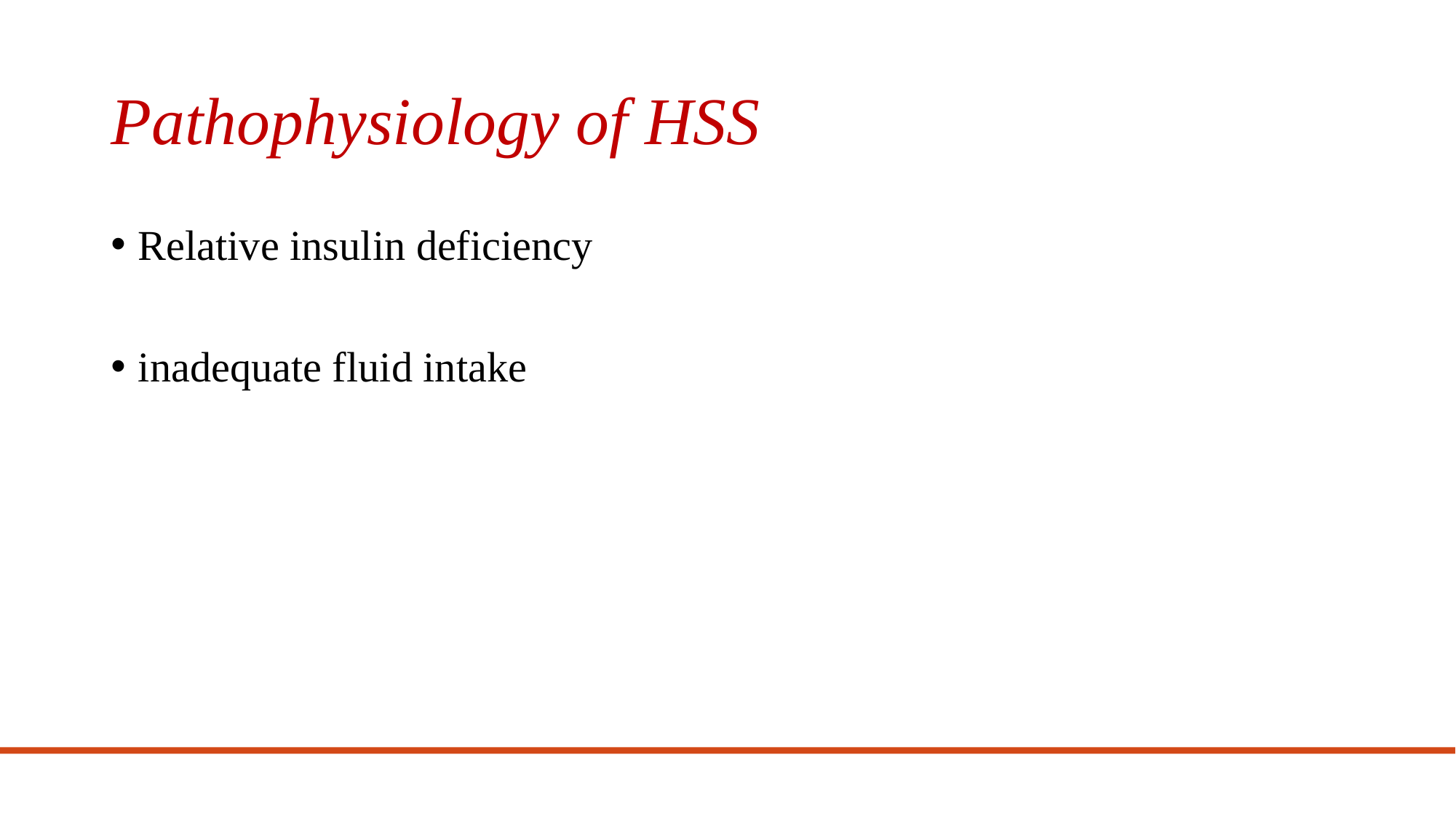

# Pathophysiology of HSS
Relative insulin deficiency

inadequate fluid intake